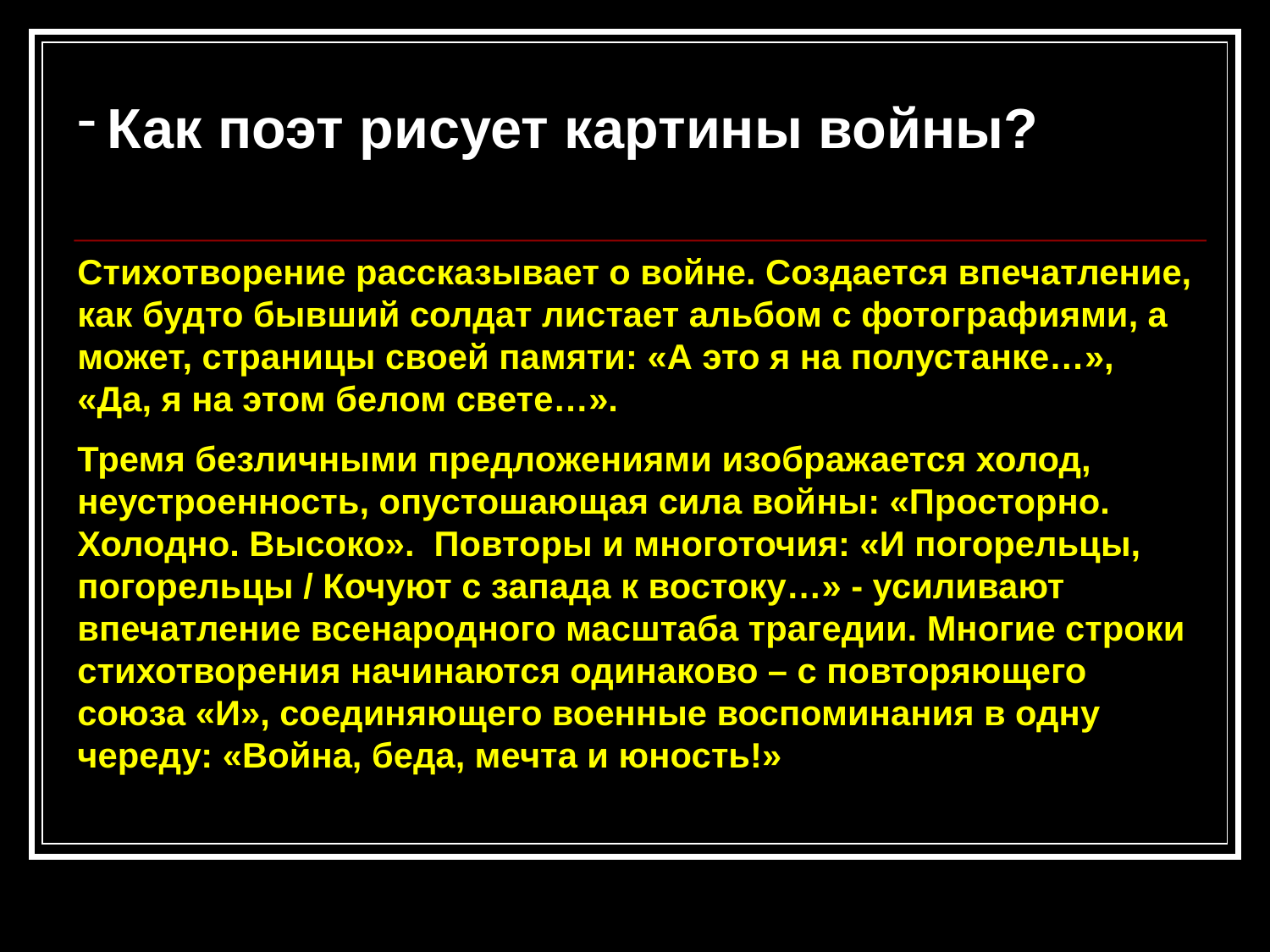

Как поэт рисует картины войны?

Стихотворение рассказывает о войне. Создается впечатление, как будто бывший солдат листает альбом с фотографиями, а может, страницы своей памяти: «А это я на полустанке…», «Да, я на этом белом свете…».
Тремя безличными предложениями изображается холод, неустроенность, опустошающая сила войны: «Просторно. Холодно. Высоко».  Повторы и многоточия: «И погорельцы, погорельцы / Кочуют с запада к востоку…» - усиливают впечатление всенародного масштаба трагедии. Многие строки стихотворения начинаются одинаково – с повторяющего союза «И», соединяющего военные воспоминания в одну череду: «Война, беда, мечта и юность!»